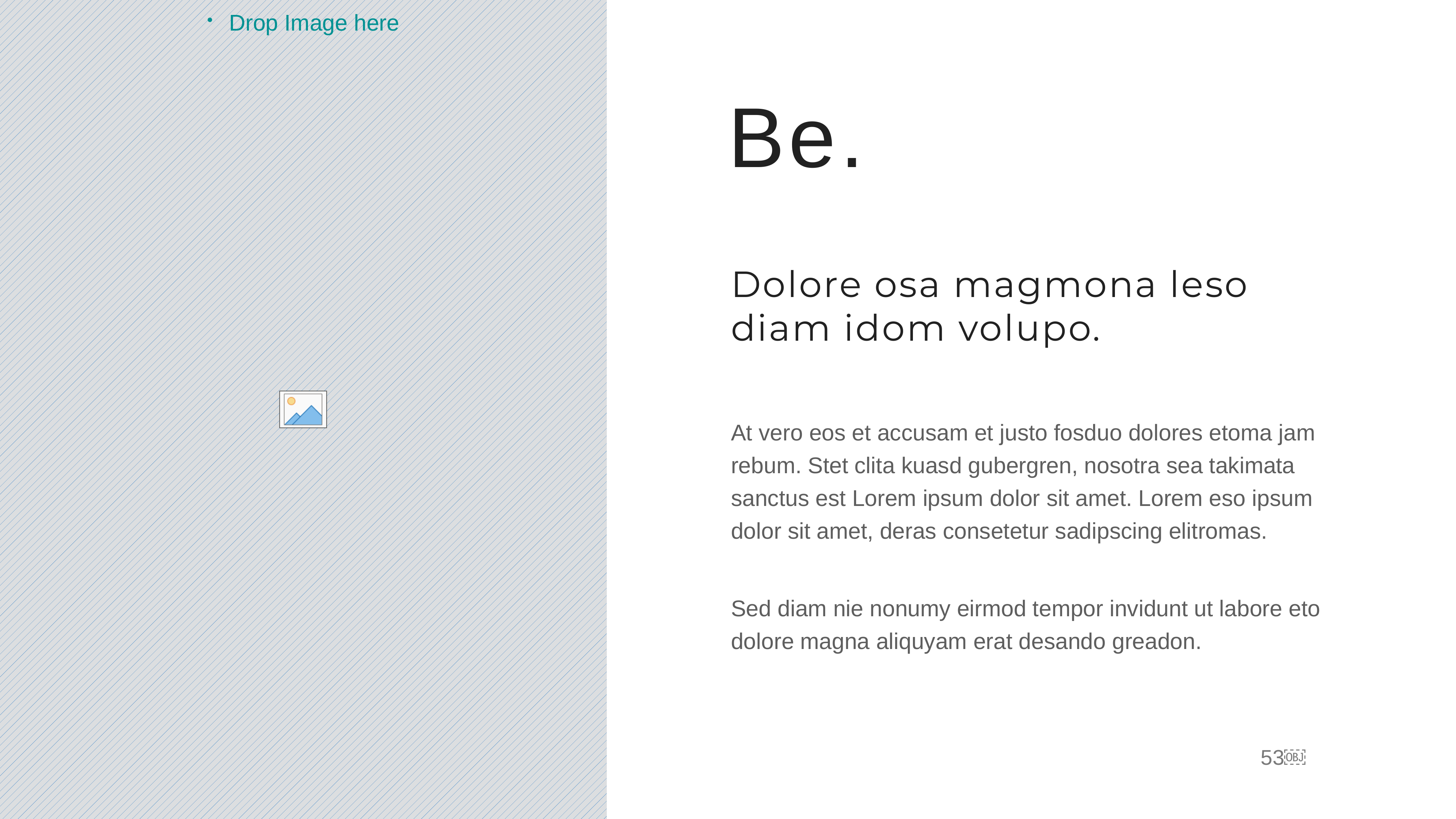

Be.
Dolore osa magmona leso
diam idom volupo.
At vero eos et accusam et justo fosduo dolores etoma jam rebum. Stet clita kuasd gubergren, nosotra sea takimata sanctus est Lorem ipsum dolor sit amet. Lorem eso ipsum dolor sit amet, deras consetetur sadipscing elitromas.
Sed diam nie nonumy eirmod tempor invidunt ut labore eto dolore magna aliquyam erat desando greadon.